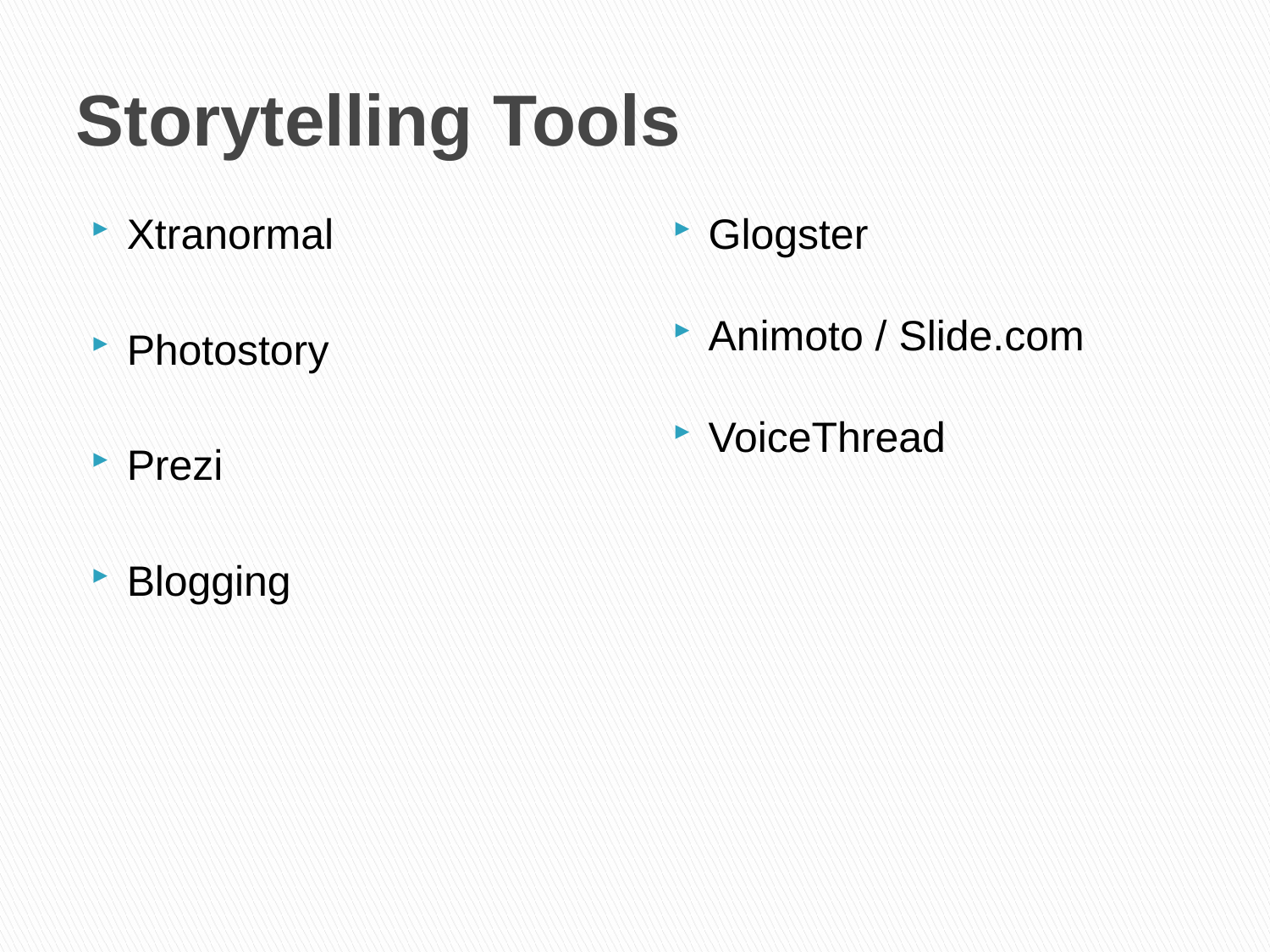

# Storytelling Tools
Xtranormal

Photostory

Prezi

Blogging

Glogster

Animoto / Slide.com

VoiceThread